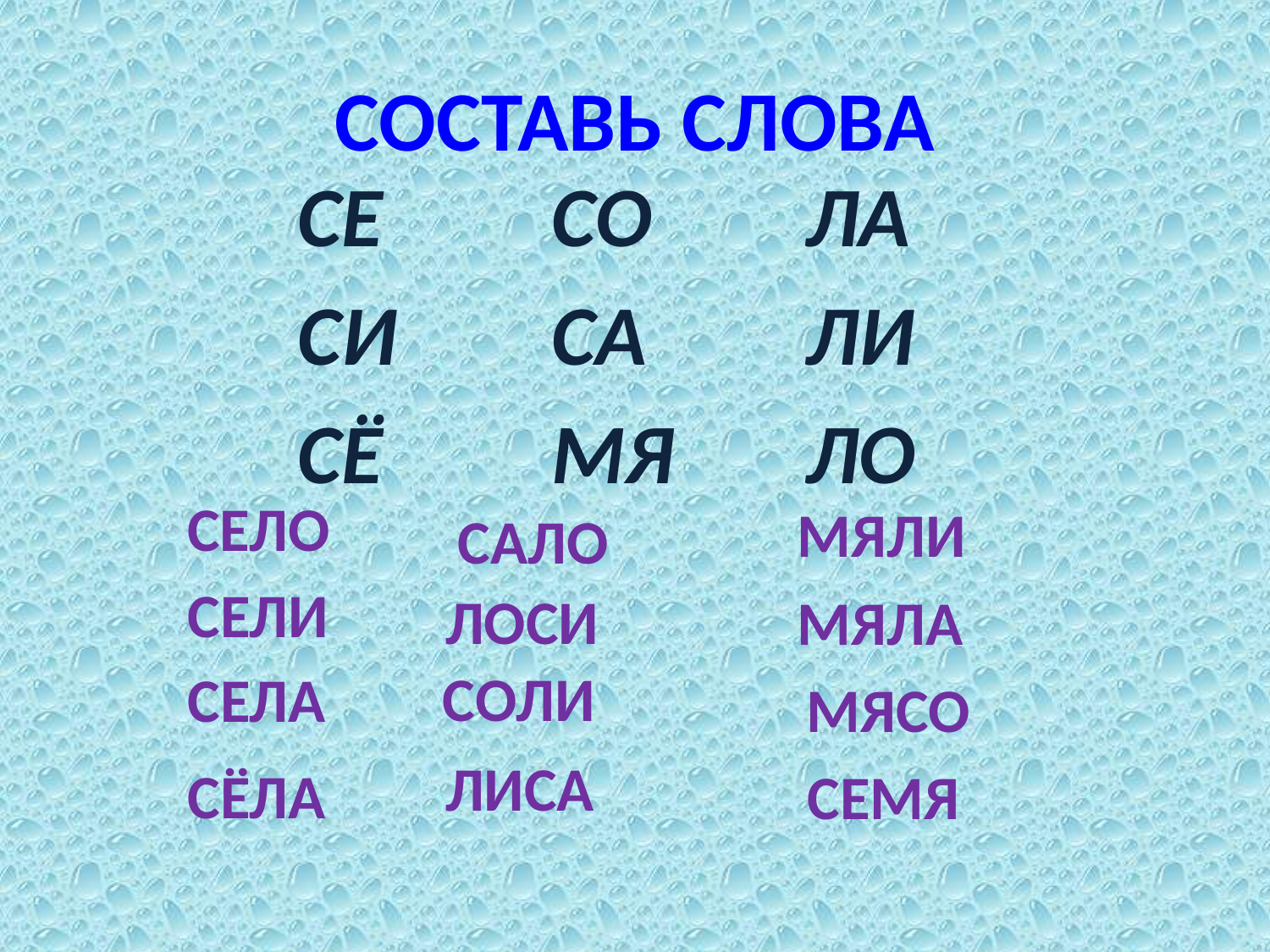

# Составь слова
СЕ		СО		ЛА
СИ		СА		ЛИ
СЁ		МЯ		ЛО
СЕЛО
МЯЛИ
САЛО
СЕЛИ
ЛОСИ
МЯЛА
СОЛИ
СЕЛА
МЯСО
ЛИСА
СЁЛА
СЕМЯ